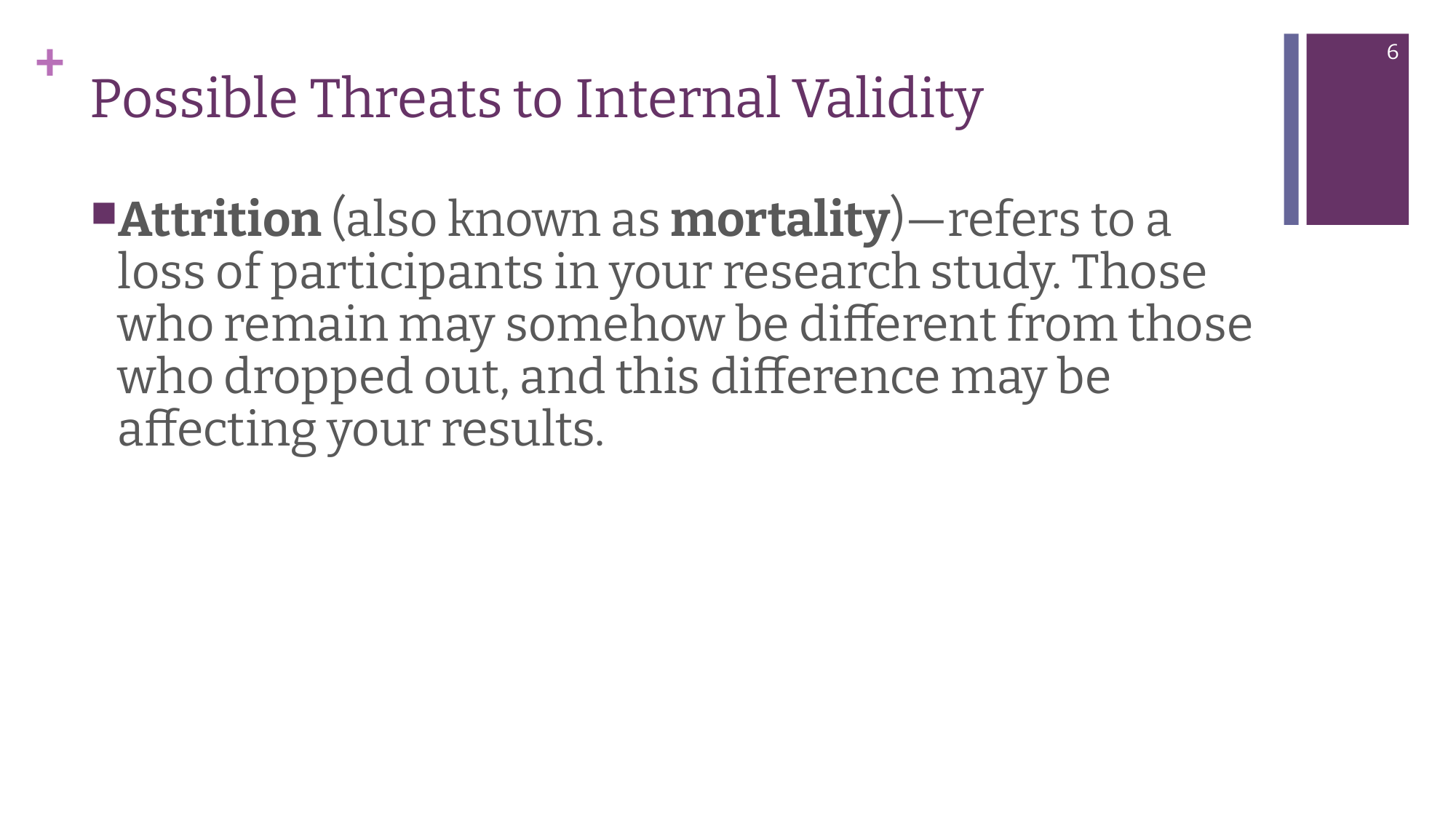

6
# Possible Threats to Internal Validity
Attrition (also known as mortality)—refers to a loss of participants in your research study. Those who remain may somehow be different from those who dropped out, and this difference may be affecting your results.